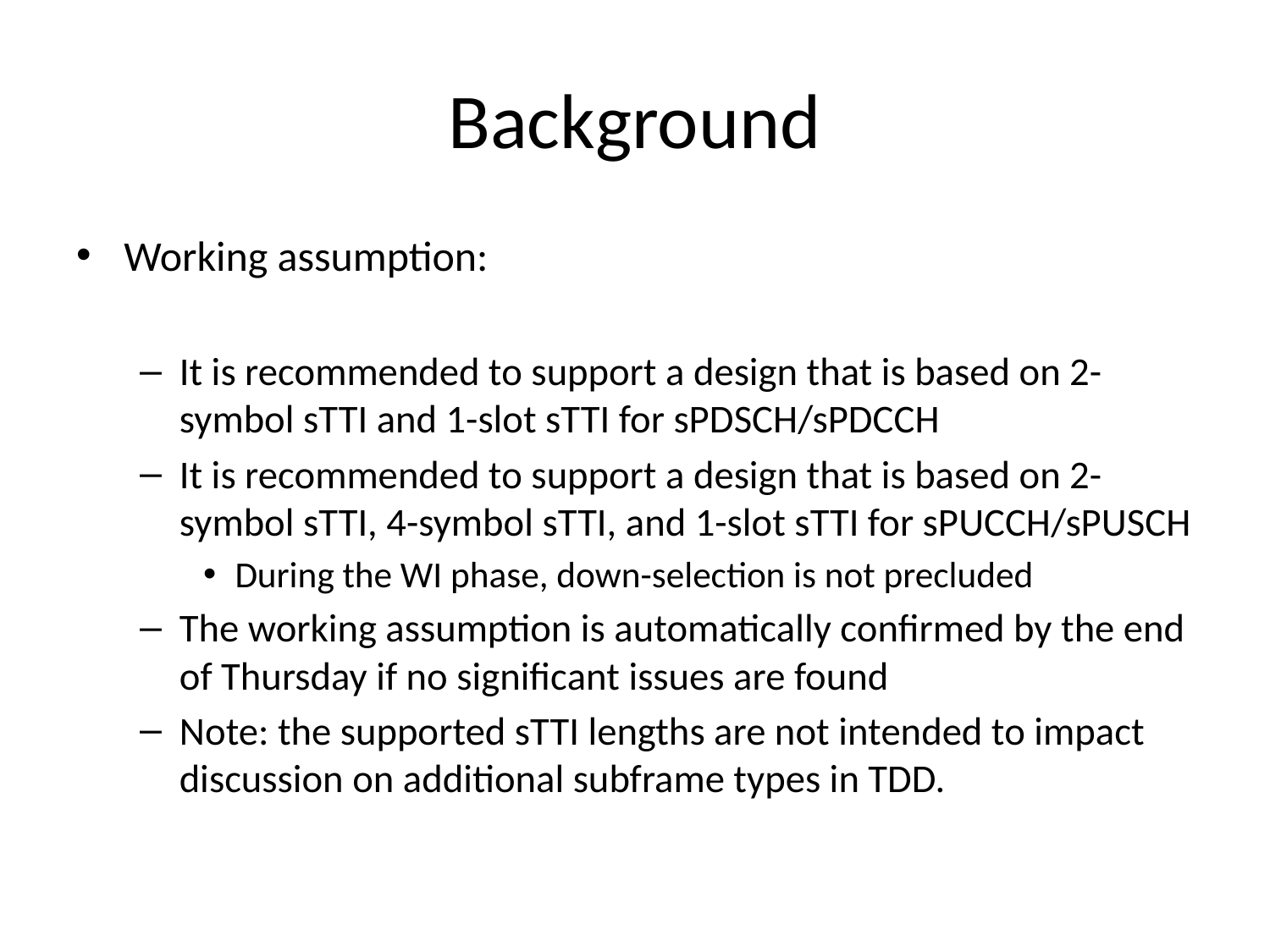

# Background
Working assumption:

It is recommended to support a design that is based on 2-symbol sTTI and 1-slot sTTI for sPDSCH/sPDCCH
It is recommended to support a design that is based on 2-symbol sTTI, 4-symbol sTTI, and 1-slot sTTI for sPUCCH/sPUSCH
During the WI phase, down-selection is not precluded
The working assumption is automatically confirmed by the end of Thursday if no significant issues are found
Note: the supported sTTI lengths are not intended to impact discussion on additional subframe types in TDD.